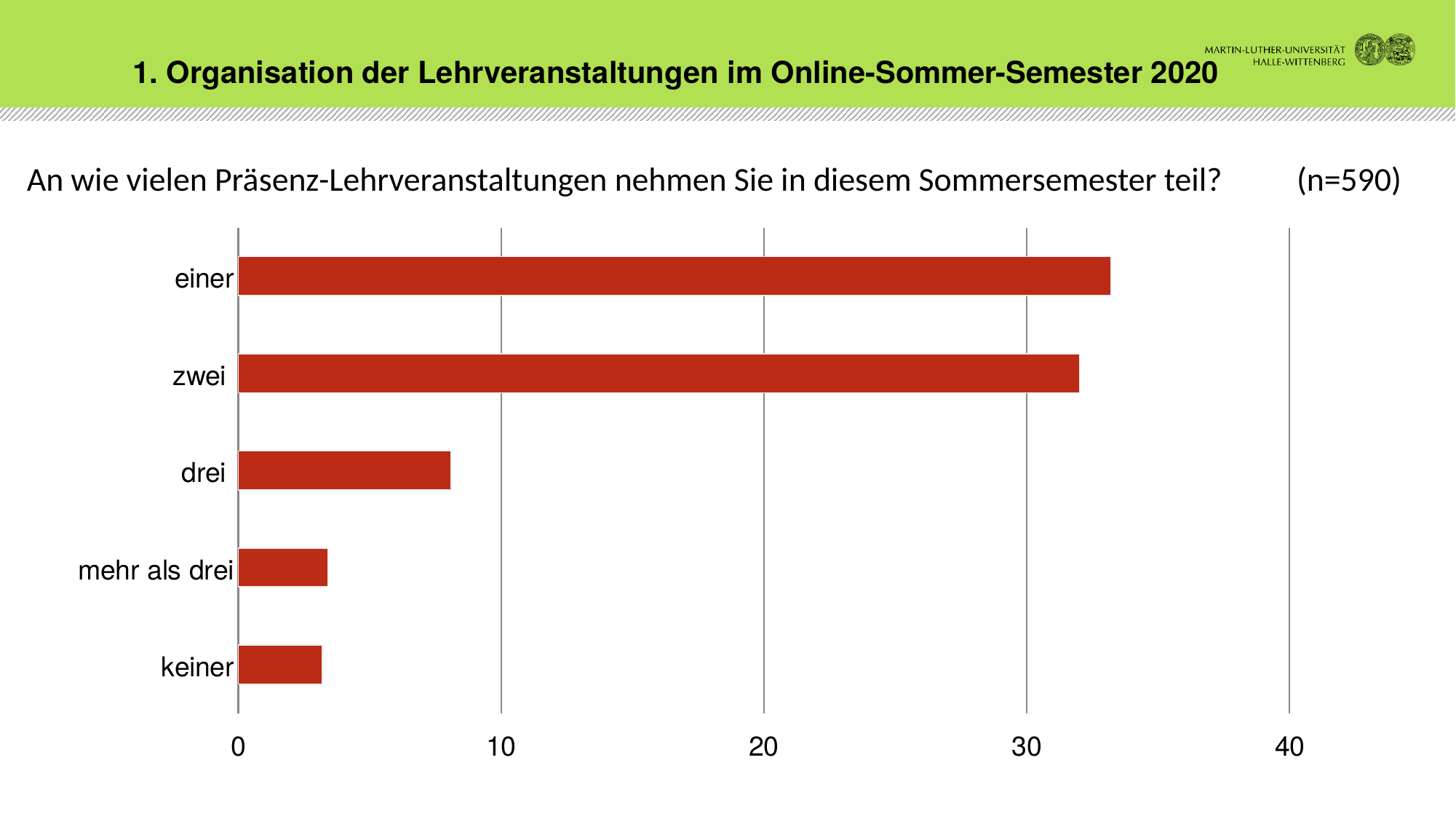

1. Organisation der Lehrveranstaltungen im Online-Sommer-Semester 2020
# An wie vielen Präsenz-Lehrveranstaltungen nehmen Sie in diesem Sommersemester teil?          (n=590)

### Chart

| Category | Region 1 |
|---|---|
| einer | 33.2 |
| zwei  | 32.0 |
| drei  | 8.1 |
| mehr als drei | 3.4 |
| keiner | 3.2 |